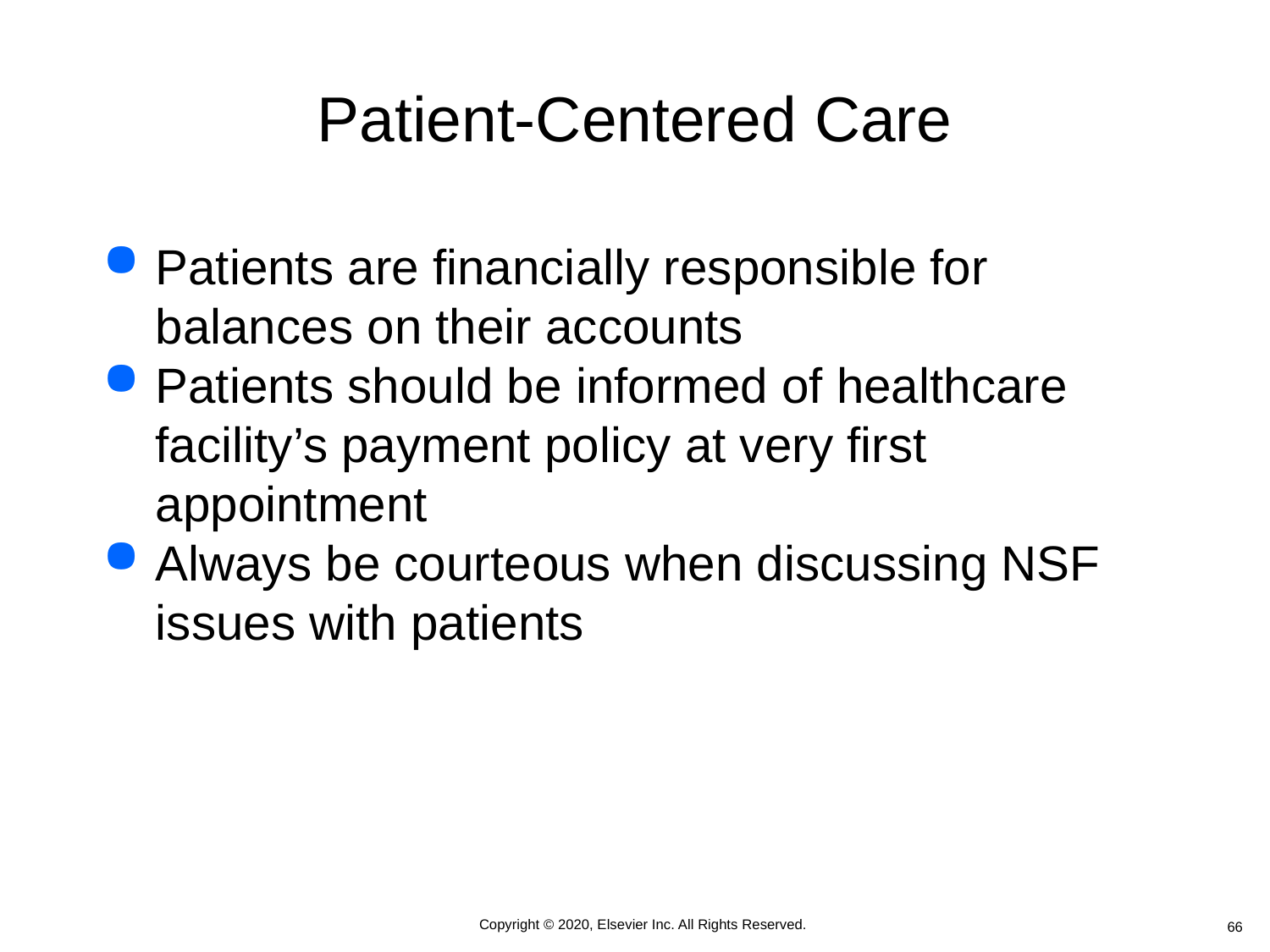

# Patient-Centered Care
Patients are financially responsible for balances on their accounts
Patients should be informed of healthcare facility’s payment policy at very first appointment
Always be courteous when discussing NSF issues with patients